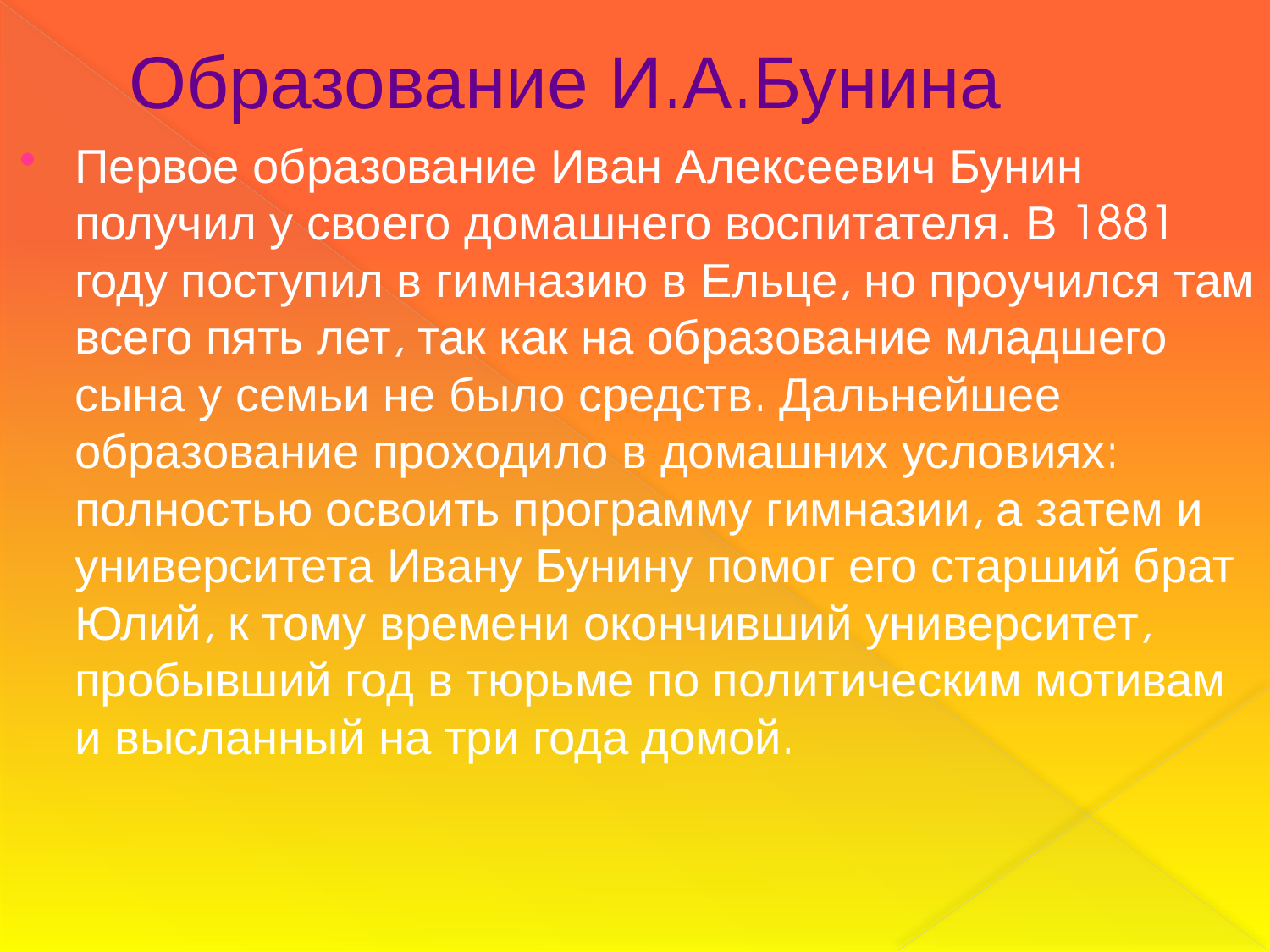

# Образование И.А.Бунина
Первое образование Иван Алексеевич Бунин получил у своего домашнего воспитателя. В 1881 году поступил в гимназию в Ельце, но проучился там всего пять лет, так как на образование младшего сына у семьи не было средств. Дальнейшее образование проходило в домашних условиях: полностью освоить программу гимназии, а затем и университета Ивану Бунину помог его старший брат Юлий, к тому времени окончивший университет, пробывший год в тюрьме по политическим мотивам и высланный на три года домой.